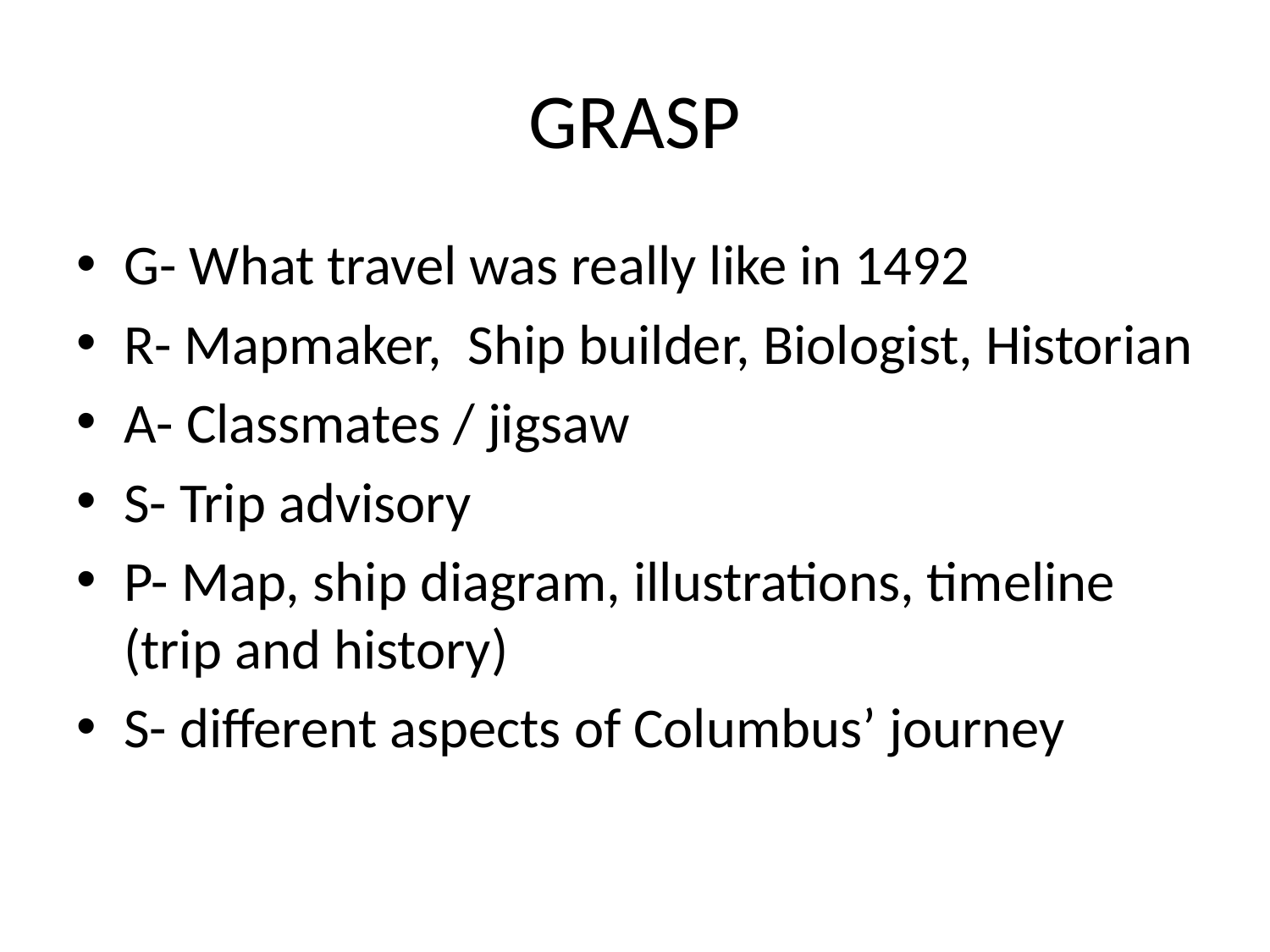

# GRASP
G- What travel was really like in 1492
R- Mapmaker,  Ship builder, Biologist, Historian
A- Classmates / jigsaw
S- Trip advisory
P- Map, ship diagram, illustrations, timeline (trip and history)
S- different aspects of Columbus’ journey